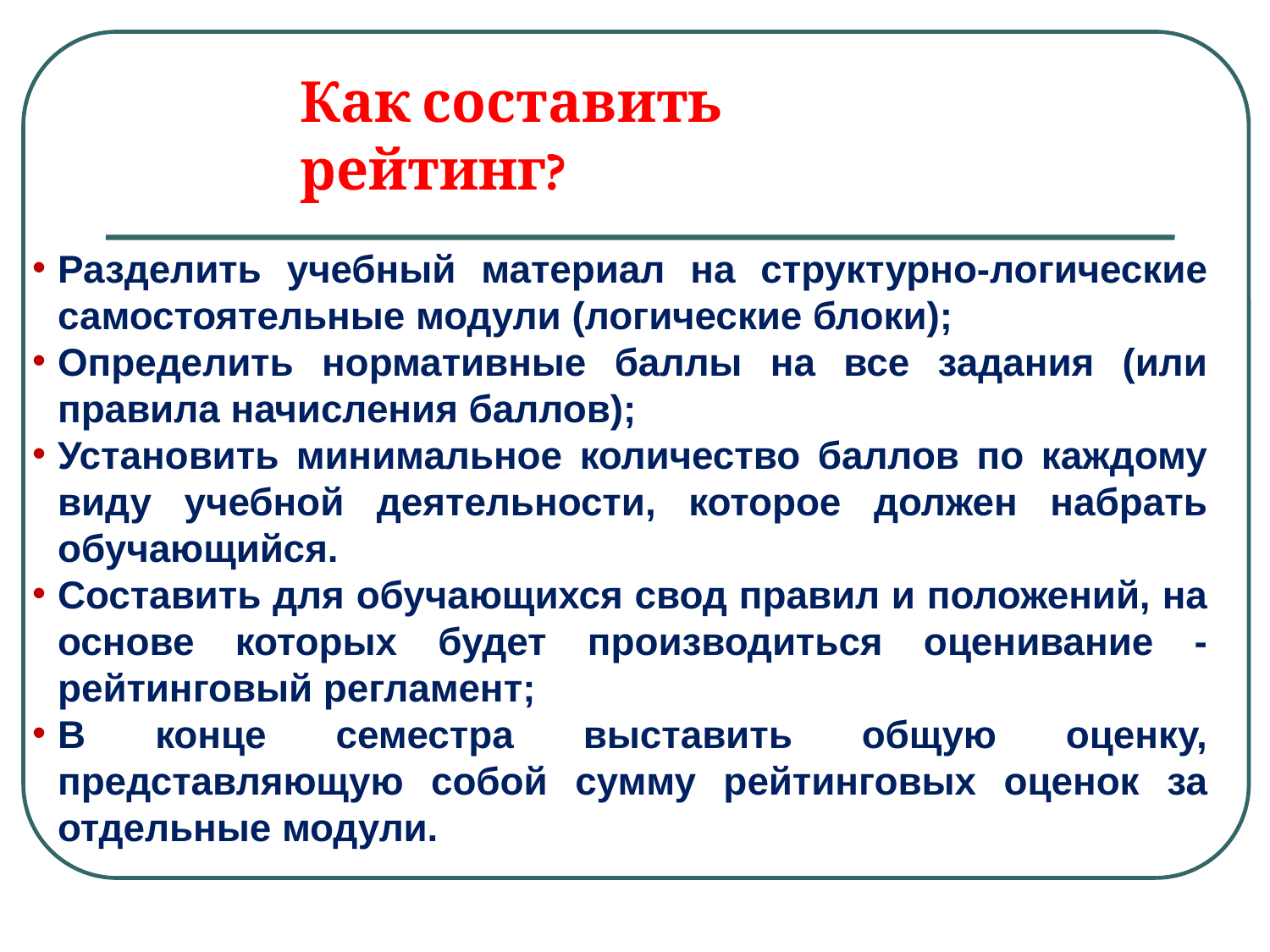

Как составить рейтинг?
Разделить учебный материал на структурно-логические самостоятельные модули (логические блоки);
Определить нормативные баллы на все задания (или правила начисления баллов);
Установить минимальное количество баллов по каждому виду учебной деятельности, которое должен набрать обучающийся.
Составить для обучающихся свод правил и положений, на основе которых будет производиться оценивание - рейтинговый регламент;
В конце семестра выставить общую оценку, представляющую собой сумму рейтинговых оценок за отдельные модули.